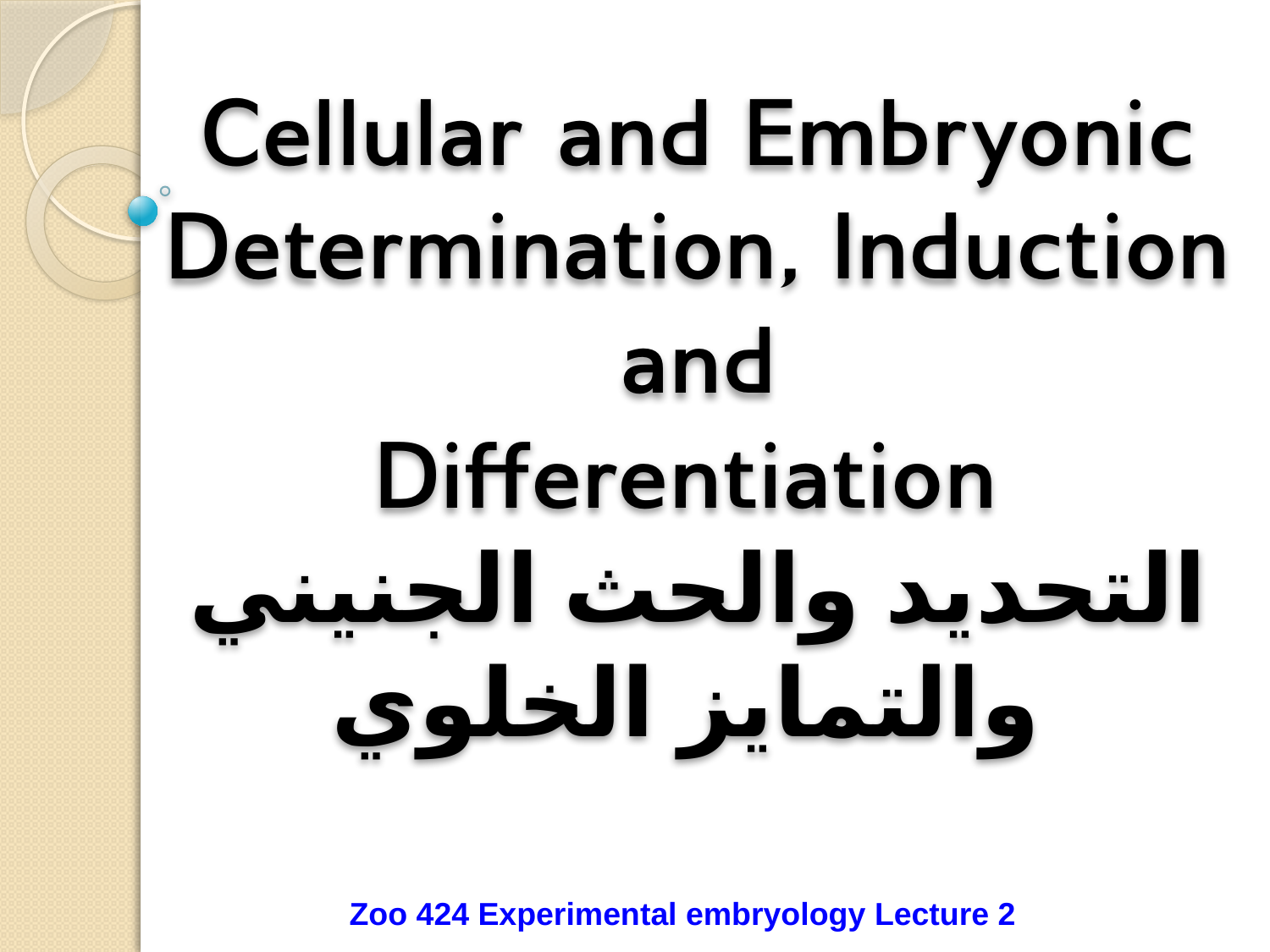

Cellular and Embryonic Determination, Induction and
 Differentiation
التحديد والحث الجنيني
 والتمايز الخلوي

Zoo 424 Experimental embryology Lecture 2